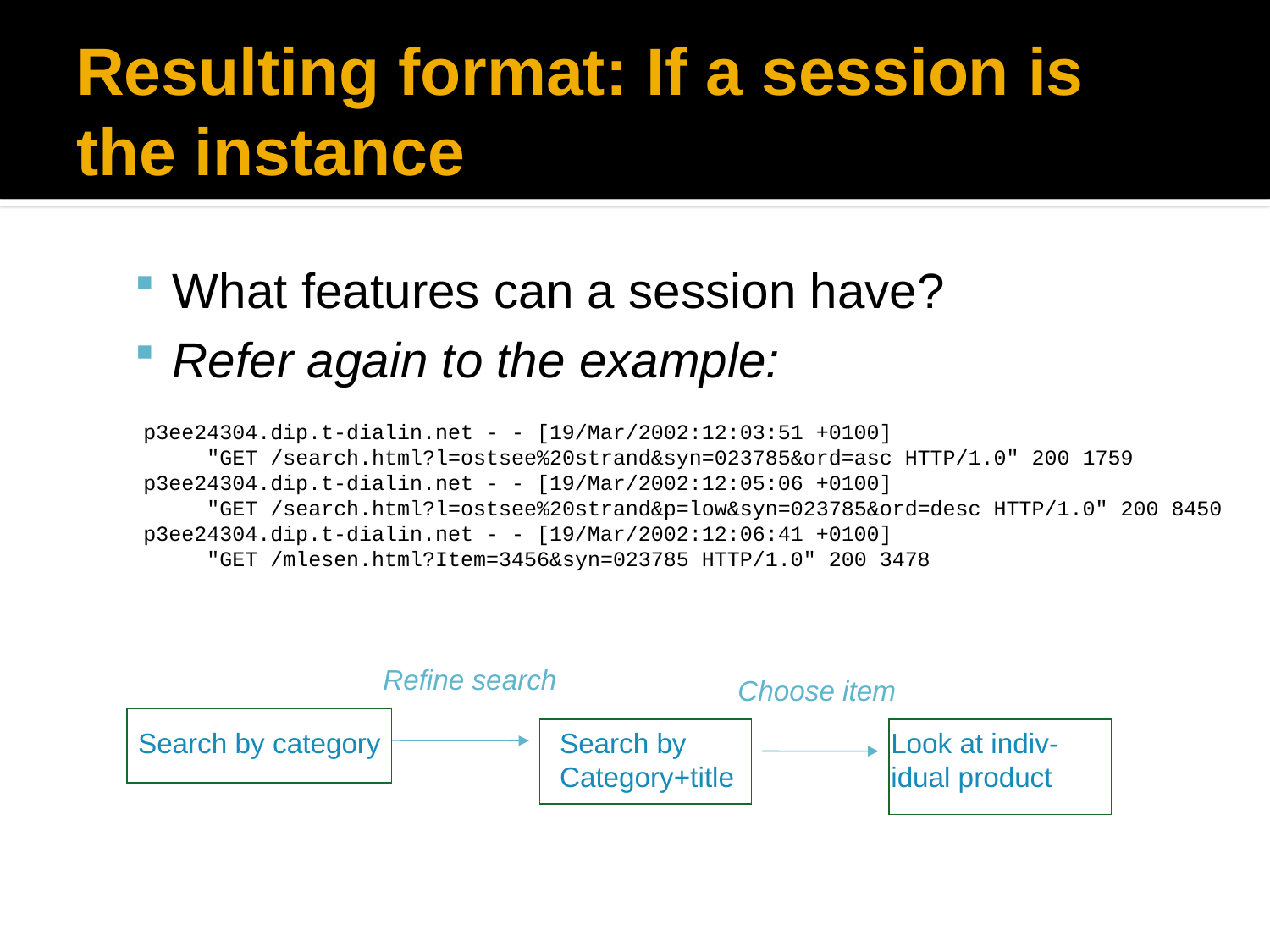

# Resulting format: If a session is the instance
What features can a session have?
Refer again to the example:

p3ee24304.dip.t-dialin.net - - [19/Mar/2002:12:03:51 +0100]
     "GET /search.html?l=ostsee%20strand&syn=023785&ord=asc HTTP/1.0" 200 1759
p3ee24304.dip.t-dialin.net - - [19/Mar/2002:12:05:06 +0100]
     "GET /search.html?l=ostsee%20strand&p=low&syn=023785&ord=desc HTTP/1.0" 200 8450
p3ee24304.dip.t-dialin.net - - [19/Mar/2002:12:06:41 +0100]
     "GET /mlesen.html?Item=3456&syn=023785 HTTP/1.0" 200 3478
Refine search

Choose item

Search by category
Search by
Category+title

Look at indiv-
idual product